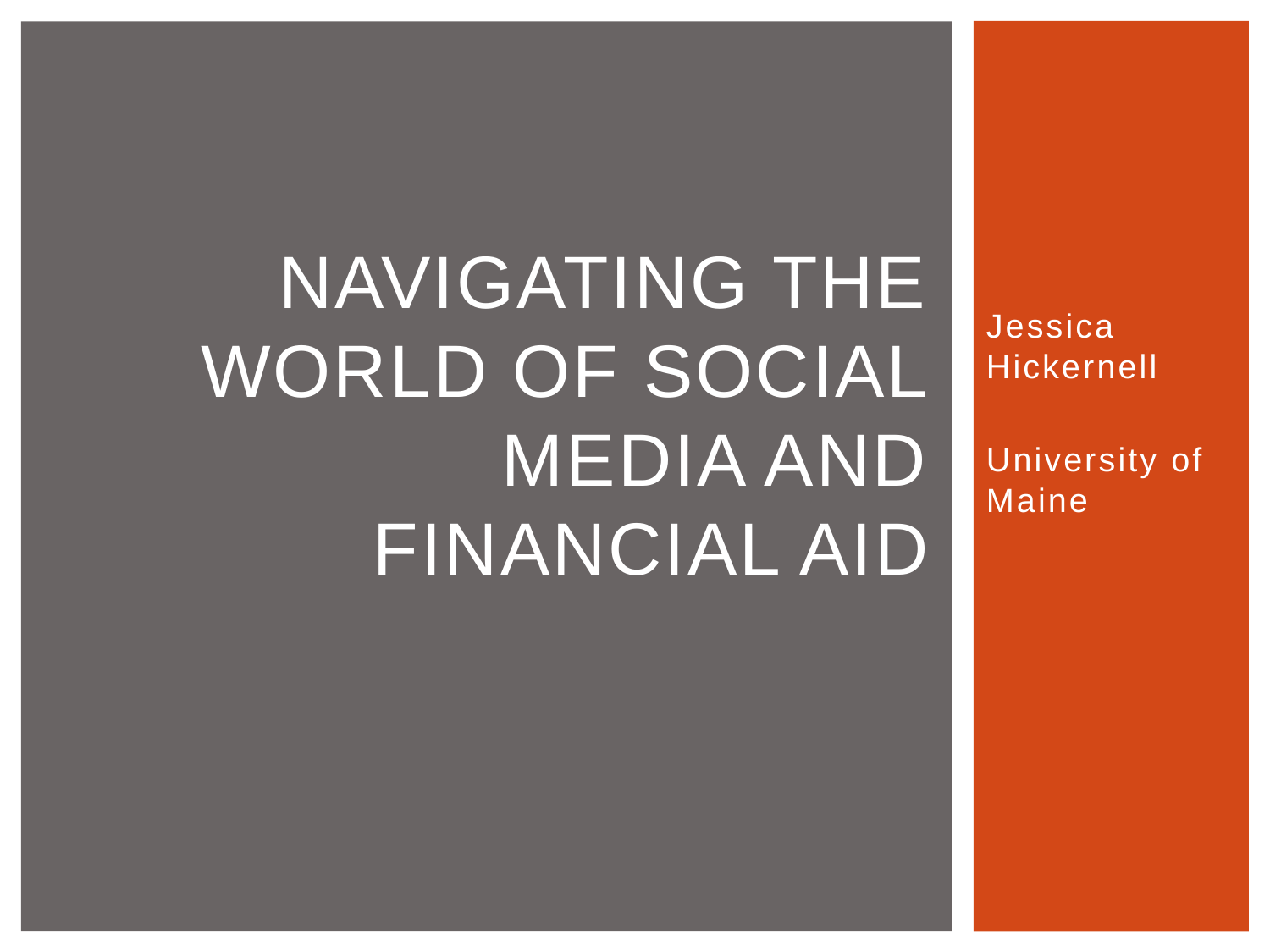

# Navigating the world of social media and financial aid
Jessica Hickernell

University of Maine